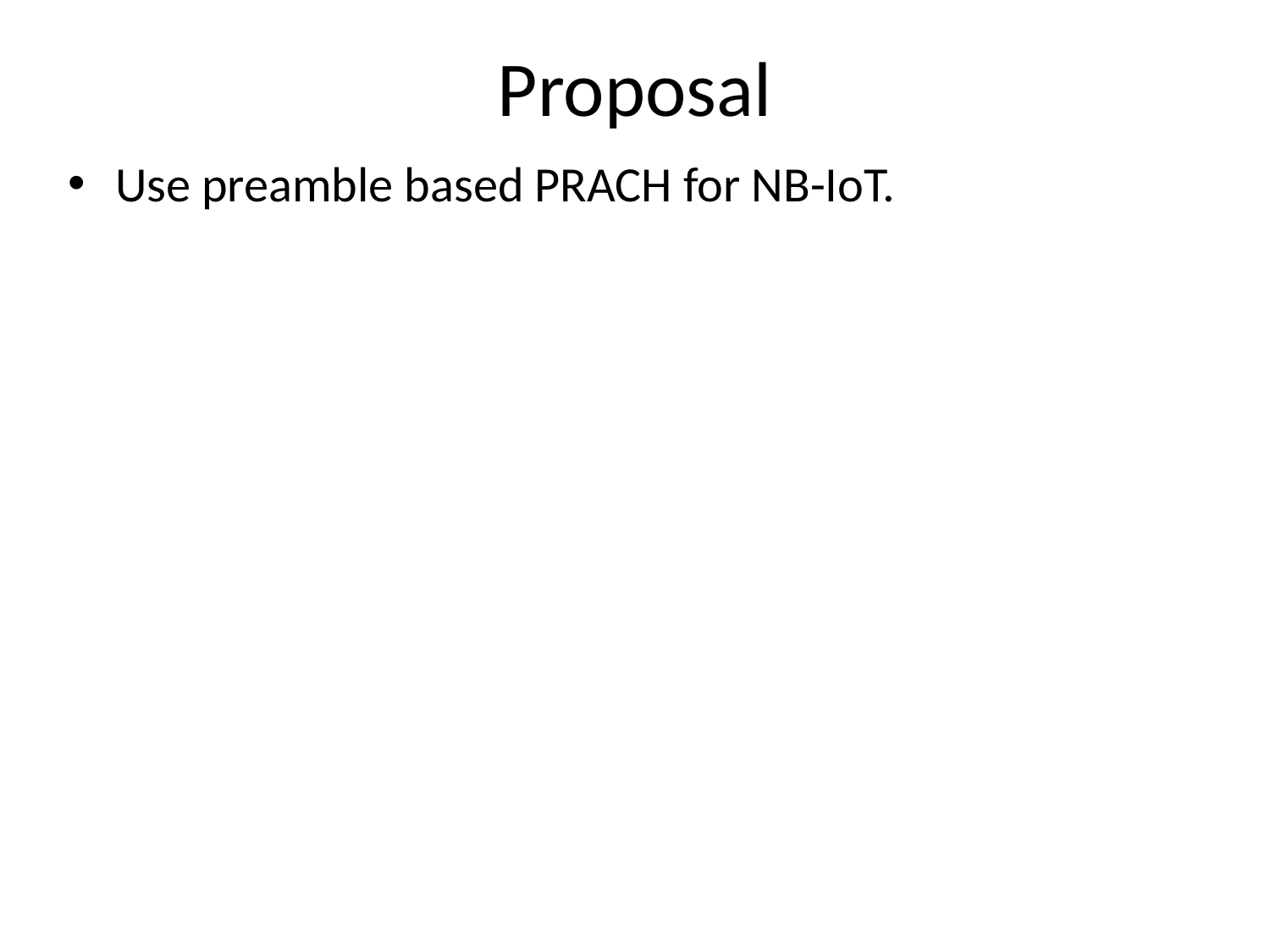

# Proposal
Use preamble based PRACH for NB-IoT.